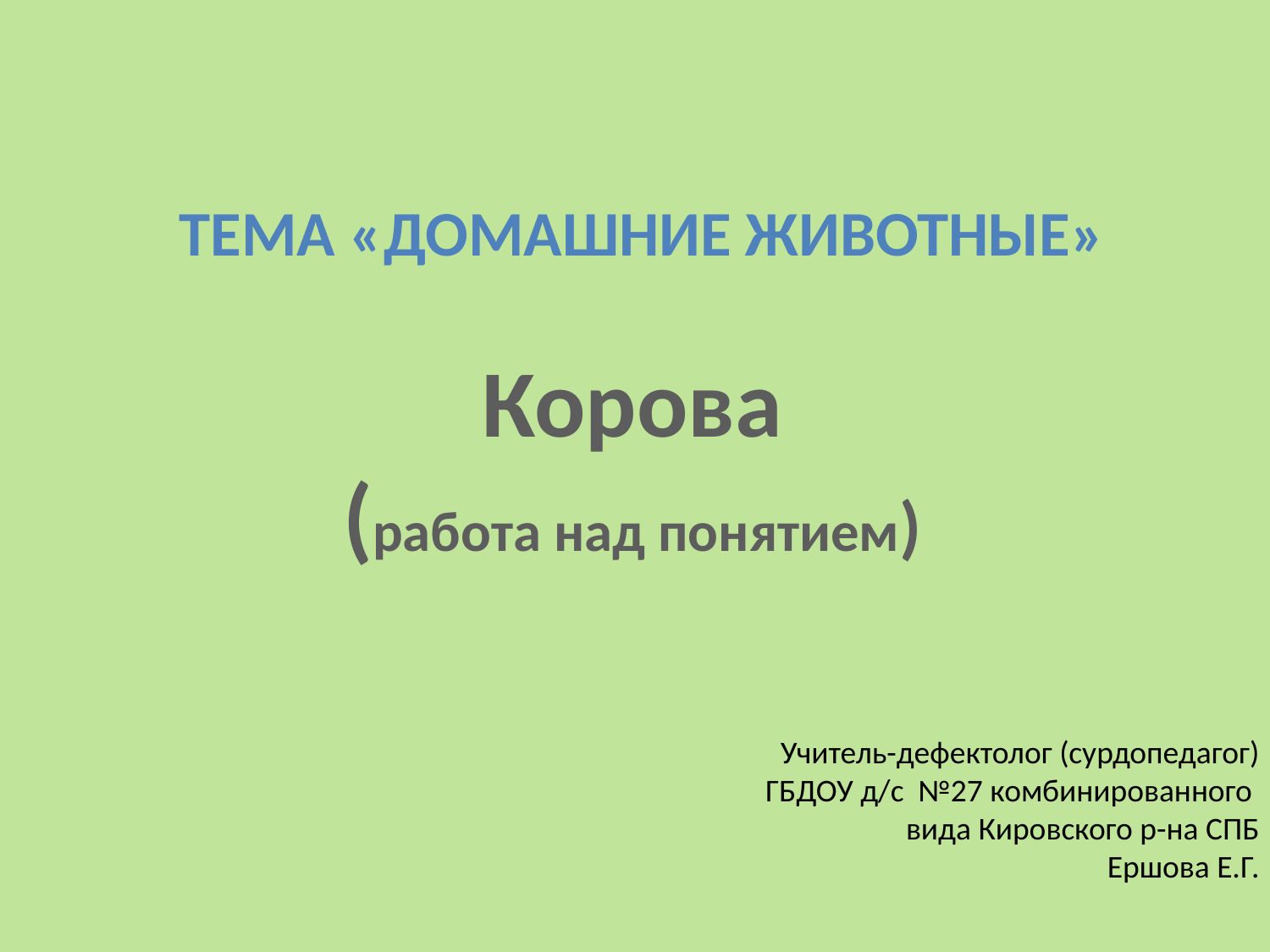

Тема «Домашние животные»
Корова
(работа над понятием)
Учитель-дефектолог (сурдопедагог)
ГБДОУ д/с  №27 комбинированного
вида Кировского р-на СПБ
                             Ершова Е.Г.